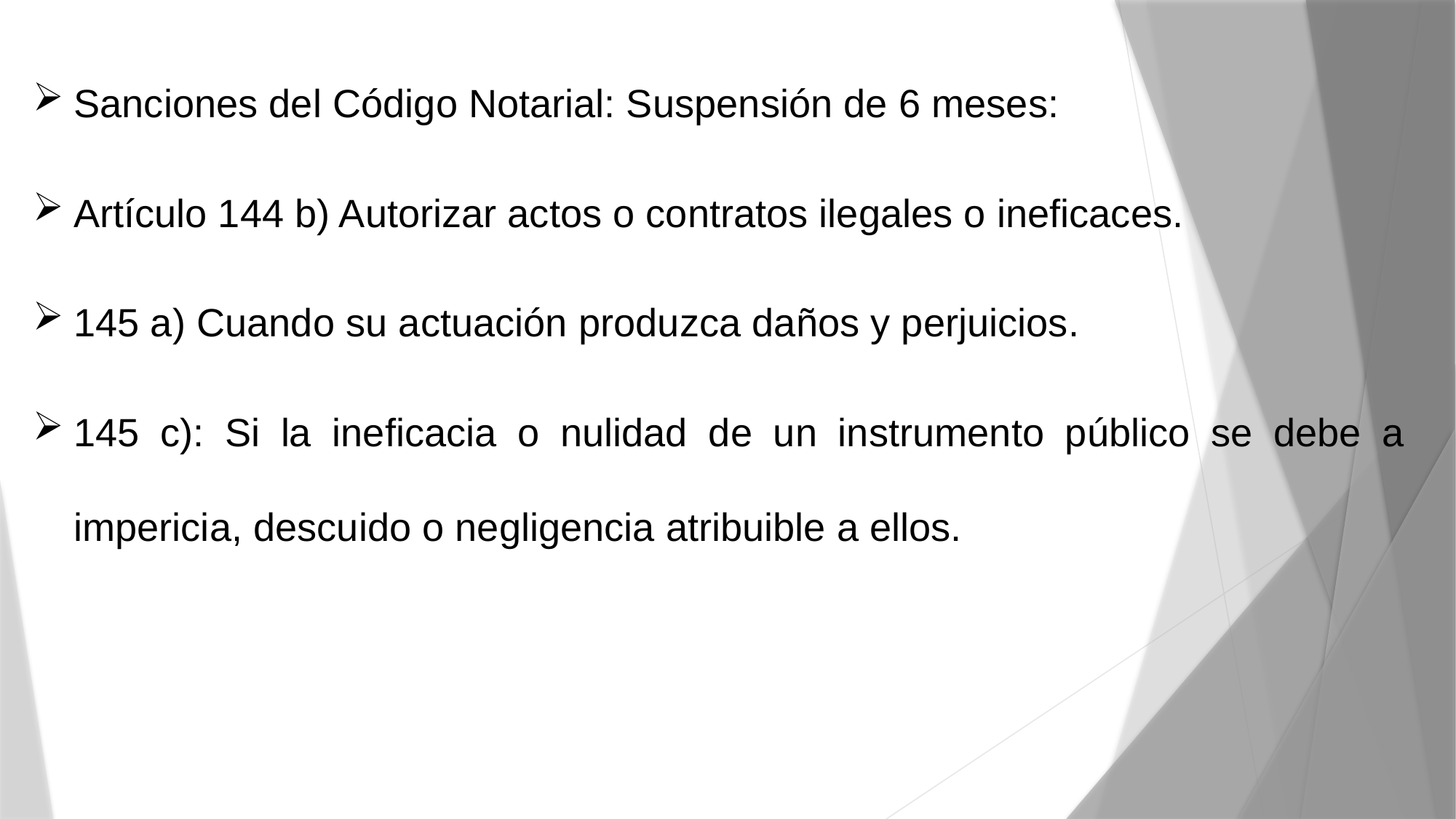

Sanciones del Código Notarial: Suspensión de 6 meses:
Artículo 144 b) Autorizar actos o contratos ilegales o ineficaces.
145 a) Cuando su actuación produzca daños y perjuicios.
145 c): Si la ineficacia o nulidad de un instrumento público se debe a impericia, descuido o negligencia atribuible a ellos.